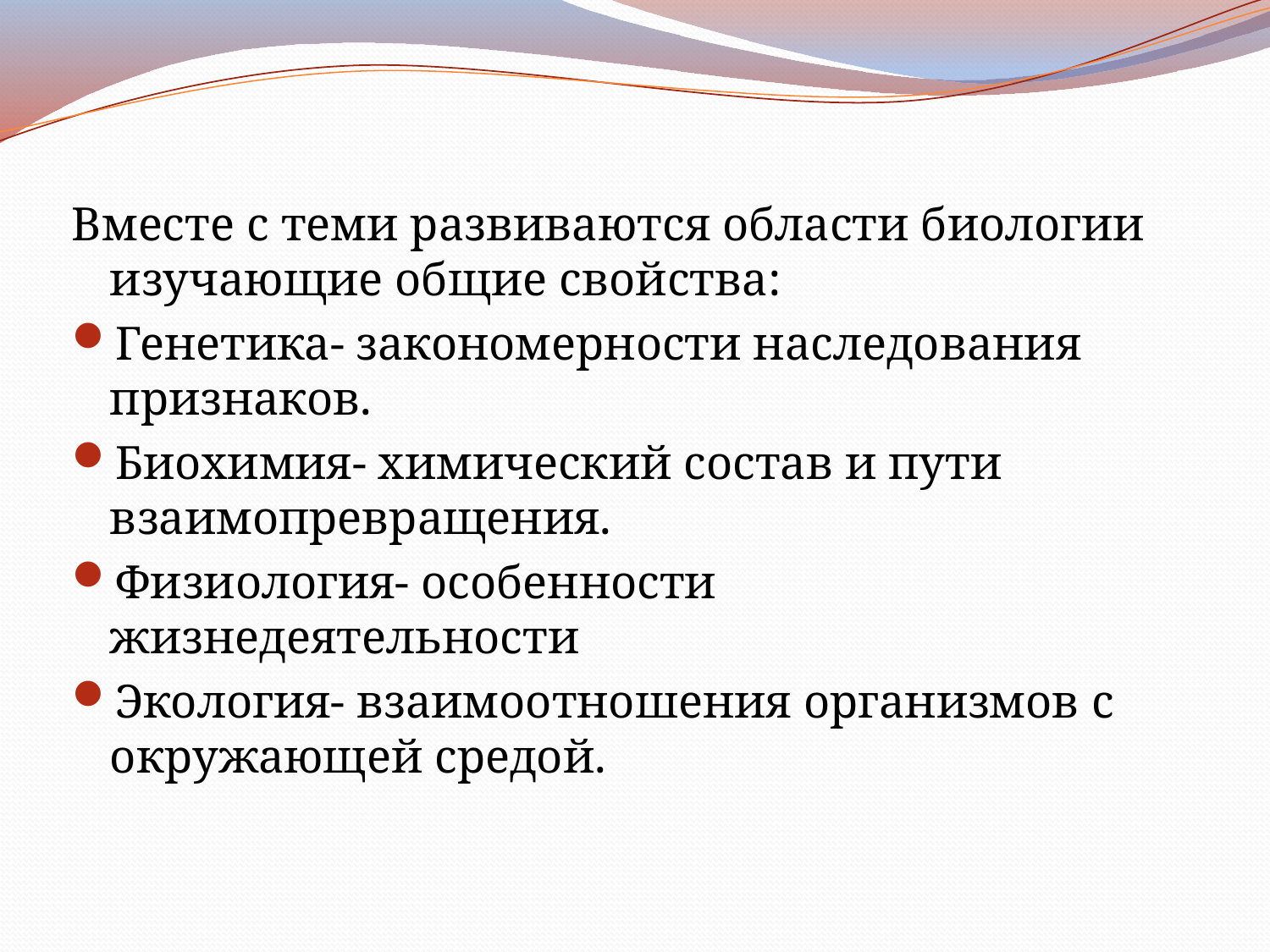

Вместе с теми развиваются области биологии изучающие общие свойства:
Генетика- закономерности наследования признаков.
Биохимия- химический состав и пути взаимопревращения.
Физиология- особенности жизнедеятельности
Экология- взаимоотношения организмов с окружающей средой.